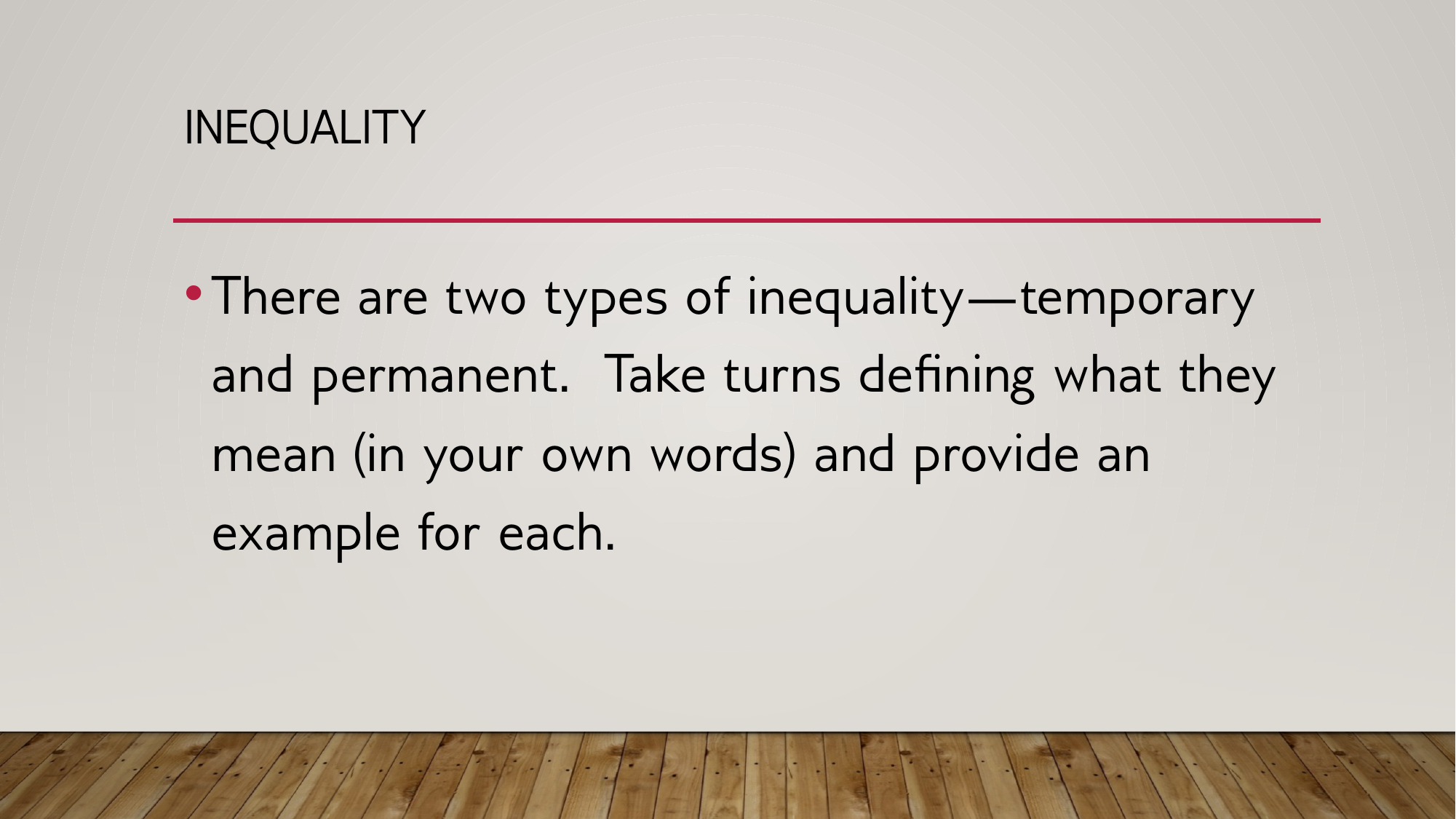

# inequality
There are two types of inequality—temporary and permanent.  Take turns defining what they mean (in your own words) and provide an example for each.